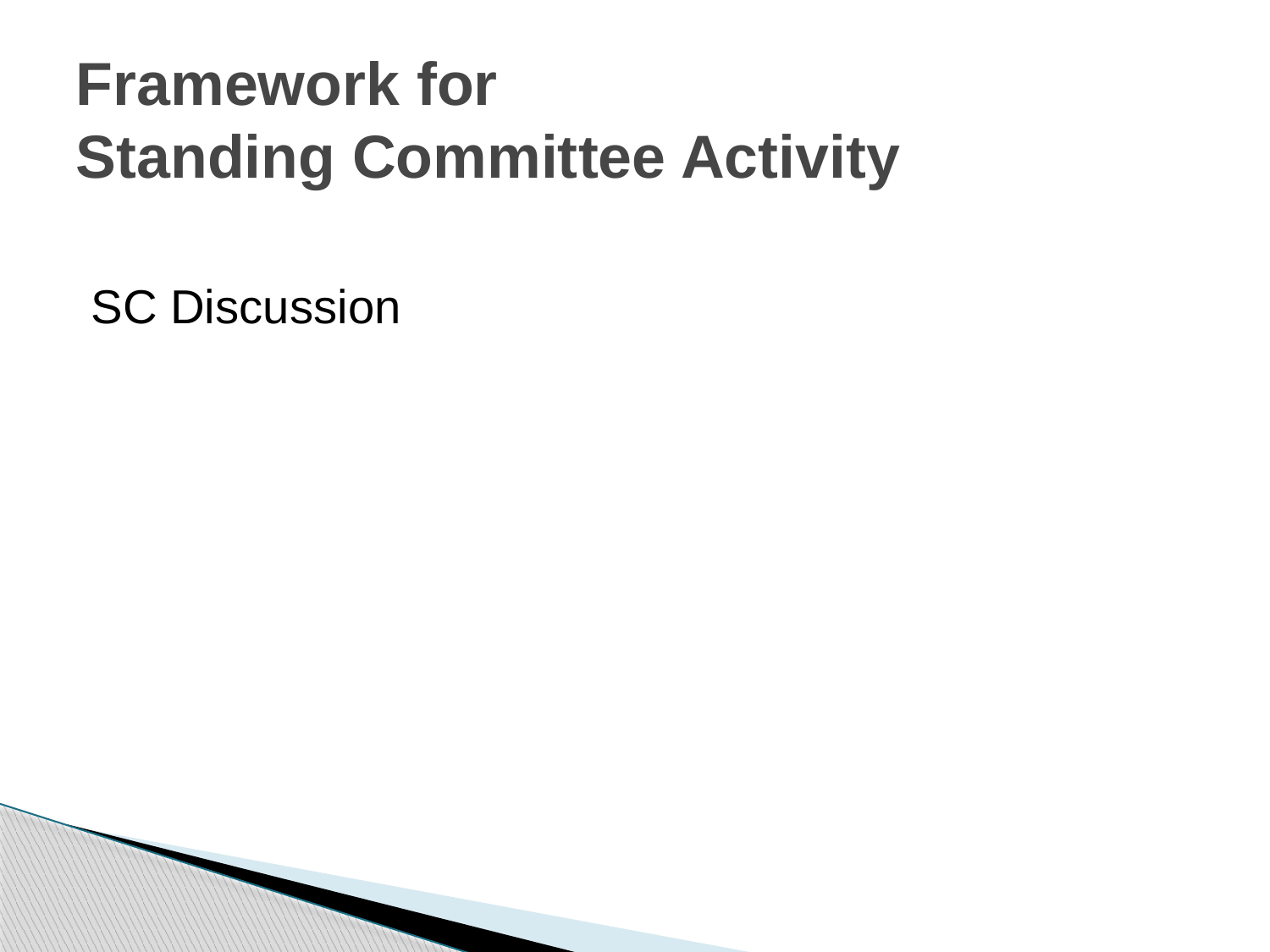

# Framework for Standing Committee Activity

SC Discussion